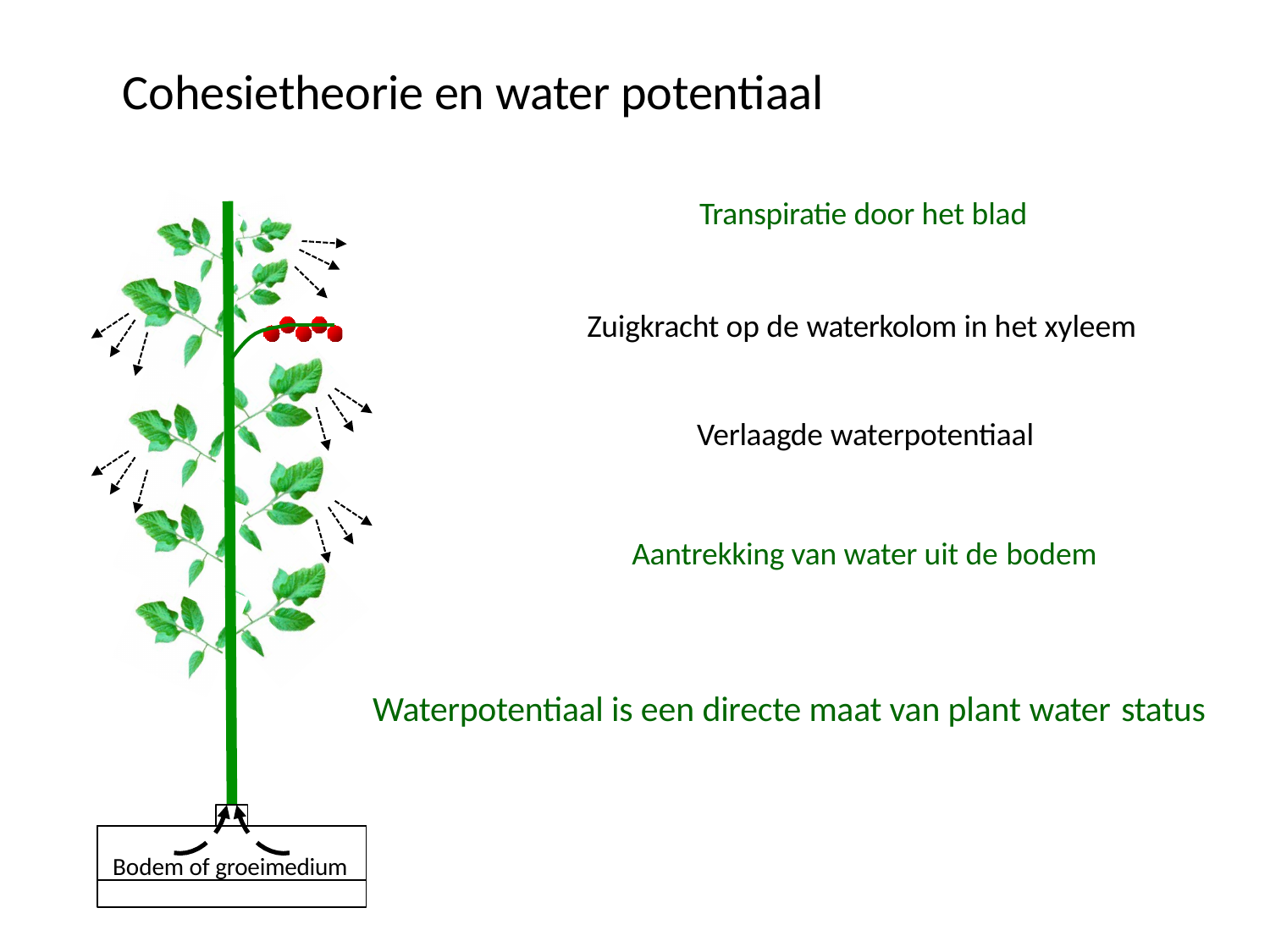

# Cohesietheorie en water potentiaal

Transpiratie door het blad
Zuigkracht op de waterkolom in het xyleem  Verlaagde waterpotentiaal

Aantrekking van water uit de bodem

Waterpotentiaal is een directe maat van plant water status

Bodem of groeimedium